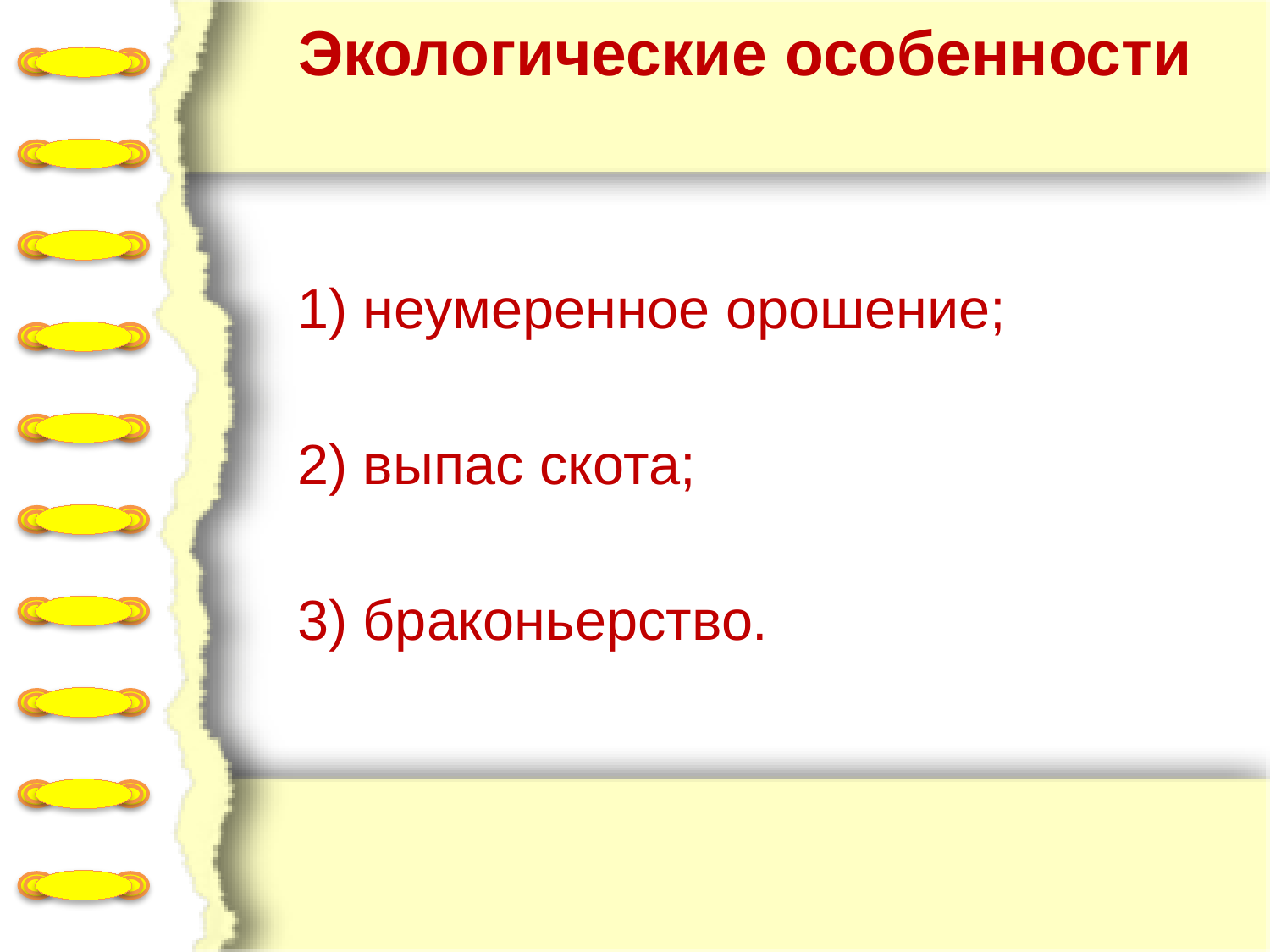

Экологические особенности
1) неумеренное орошение;

2) выпас скота;

3) браконьерство.